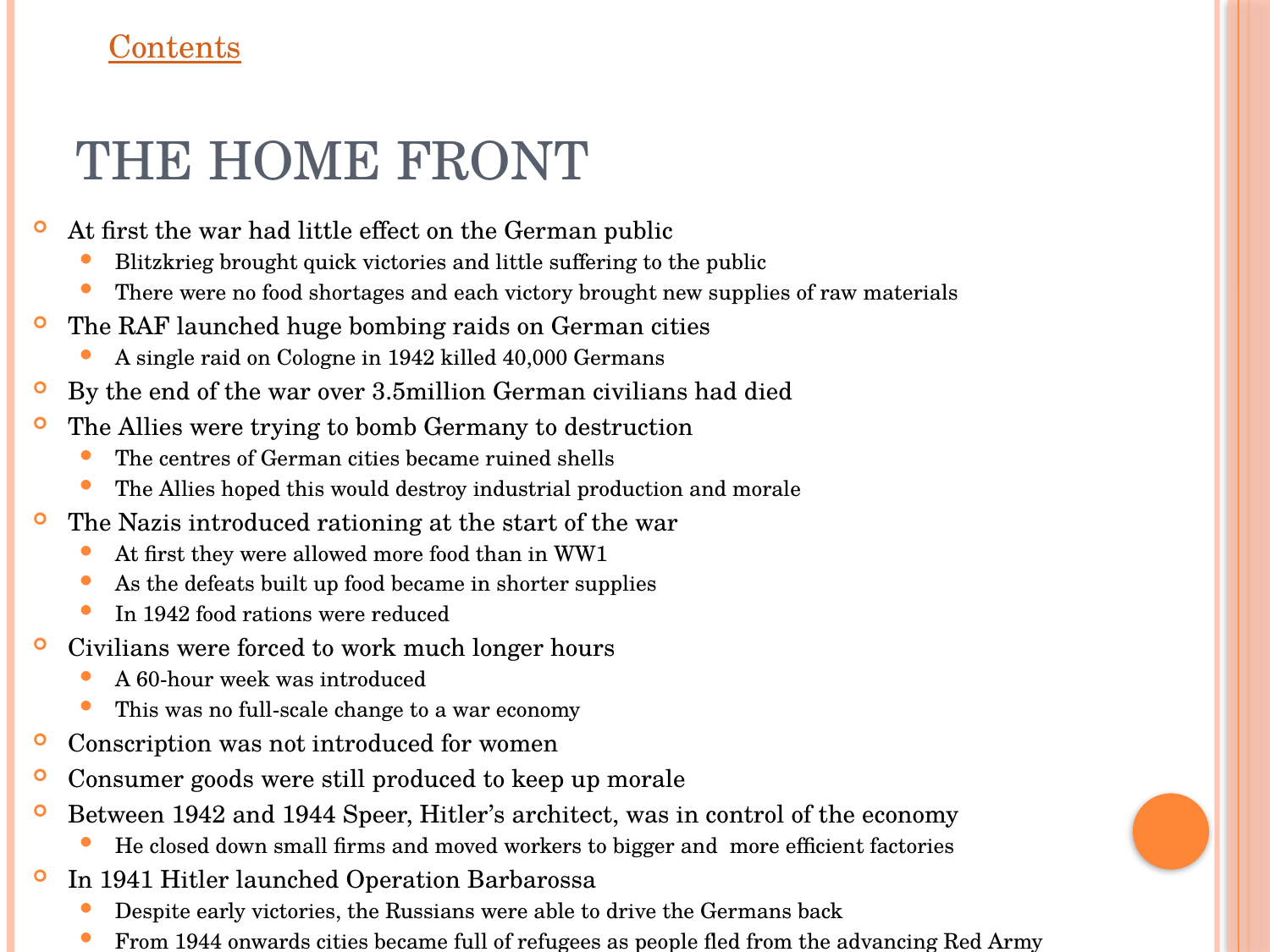

# The Home Front
At first the war had little effect on the German public
Blitzkrieg brought quick victories and little suffering to the public
There were no food shortages and each victory brought new supplies of raw materials
The RAF launched huge bombing raids on German cities
A single raid on Cologne in 1942 killed 40,000 Germans
By the end of the war over 3.5million German civilians had died
The Allies were trying to bomb Germany to destruction
The centres of German cities became ruined shells
The Allies hoped this would destroy industrial production and morale
The Nazis introduced rationing at the start of the war
At first they were allowed more food than in WW1
As the defeats built up food became in shorter supplies
In 1942 food rations were reduced
Civilians were forced to work much longer hours
A 60-hour week was introduced
This was no full-scale change to a war economy
Conscription was not introduced for women
Consumer goods were still produced to keep up morale
Between 1942 and 1944 Speer, Hitler’s architect, was in control of the economy
He closed down small firms and moved workers to bigger and  more efficient factories
In 1941 Hitler launched Operation Barbarossa
Despite early victories, the Russians were able to drive the Germans back
From 1944 onwards cities became full of refugees as people fled from the advancing Red Army